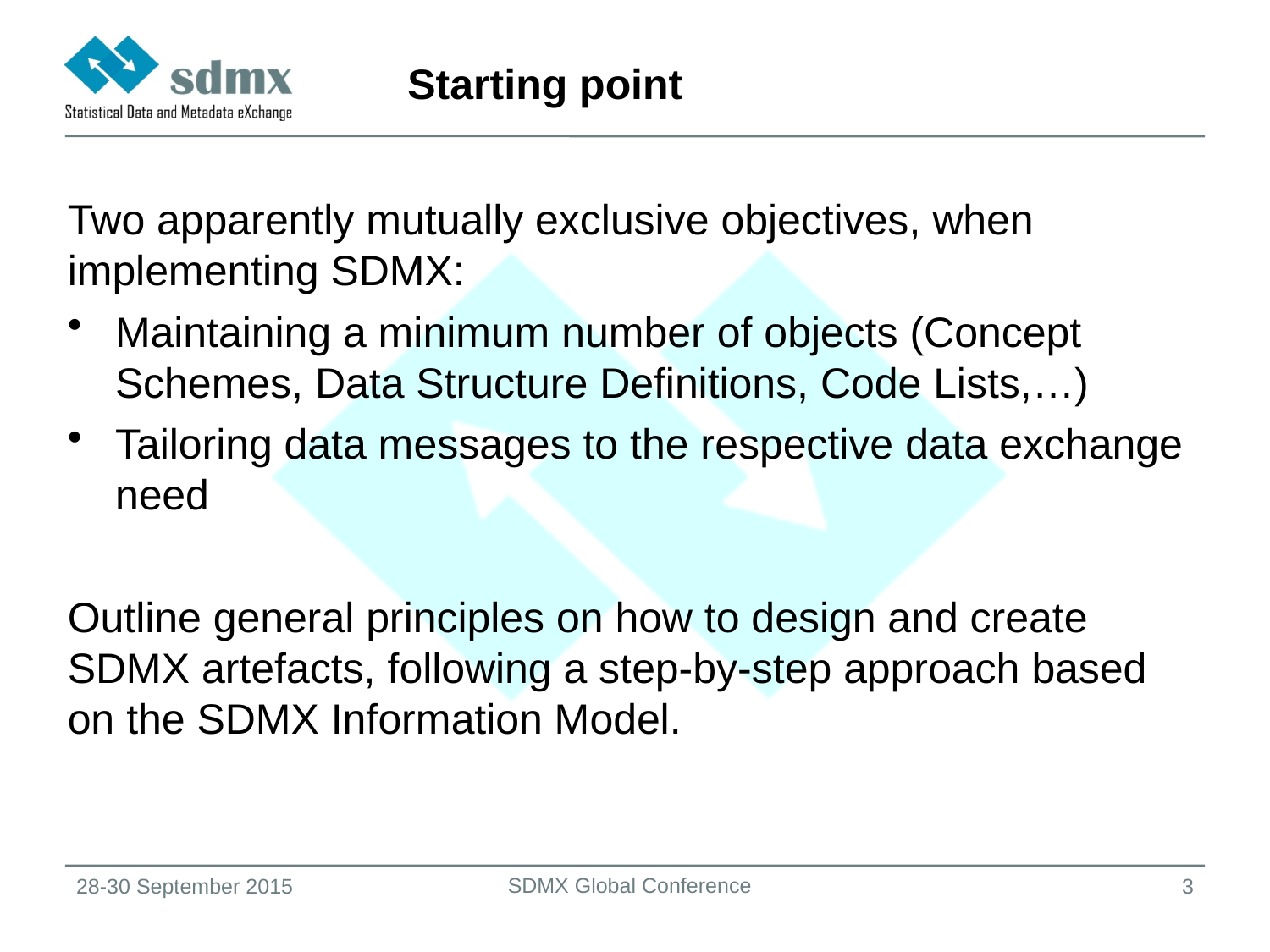

# Starting point
Two apparently mutually exclusive objectives, when implementing SDMX:
Maintaining a minimum number of objects (Concept Schemes, Data Structure Definitions, Code Lists,…)
Tailoring data messages to the respective data exchange need

Outline general principles on how to design and create SDMX artefacts, following a step-by-step approach based on the SDMX Information Model.
SDMX Global Conference
28-30 September 2015
3